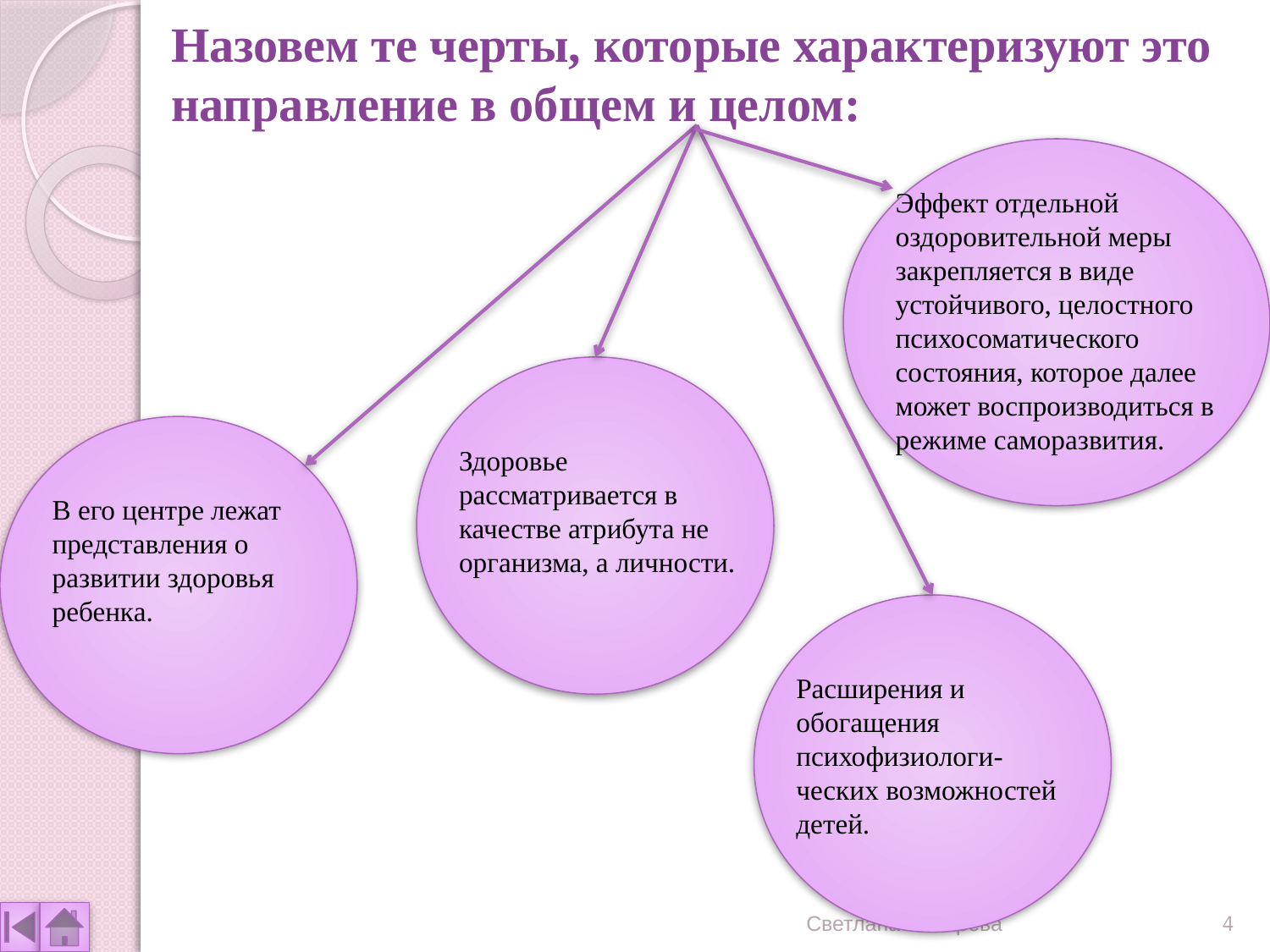

# Назовем те черты, которые характеризуют это направление в общем и целом:

Эффект отдельной оздоровительной меры закрепляется в виде устойчивого, целостного психосоматического состояния, которое далее может воспроизводиться в режиме саморазвития.

Здоровье рассматривается в качестве атрибута не организма, а личности.
В его центре лежат представления о развитии здоровья ребенка.

Расширения и обогащения психофизиологи-
ческих возможностей детей.
Светлана Писарева
4